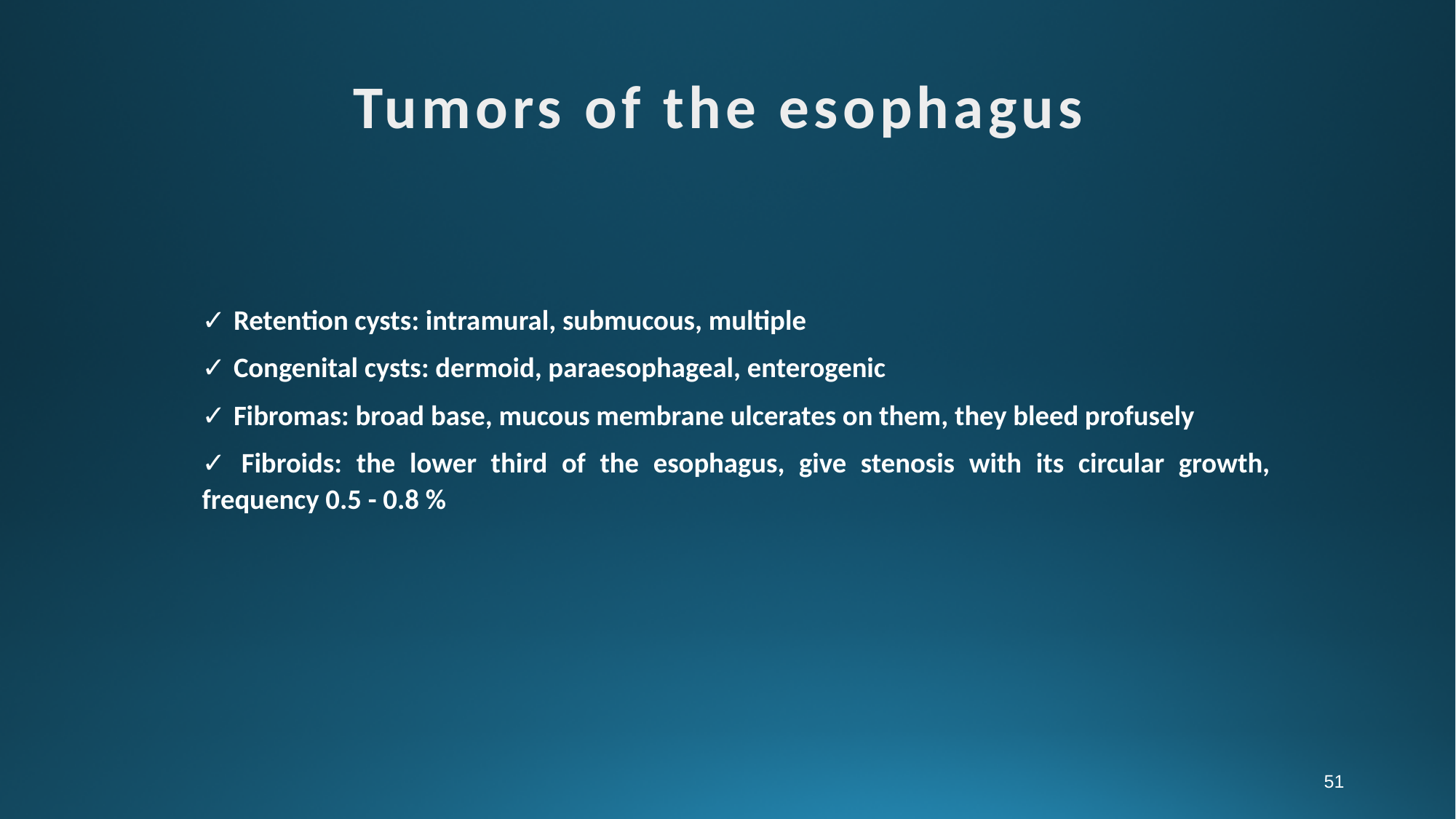

Tumors of the esophagus
✓ Retention cysts: intramural, submucous, multiple
✓ Congenital cysts: dermoid, paraesophageal, enterogenic
✓ Fibromas: broad base, mucous membrane ulcerates on them, they bleed profusely
✓ Fibroids: the lower third of the esophagus, give stenosis with its circular growth, frequency 0.5 - 0.8 %
51